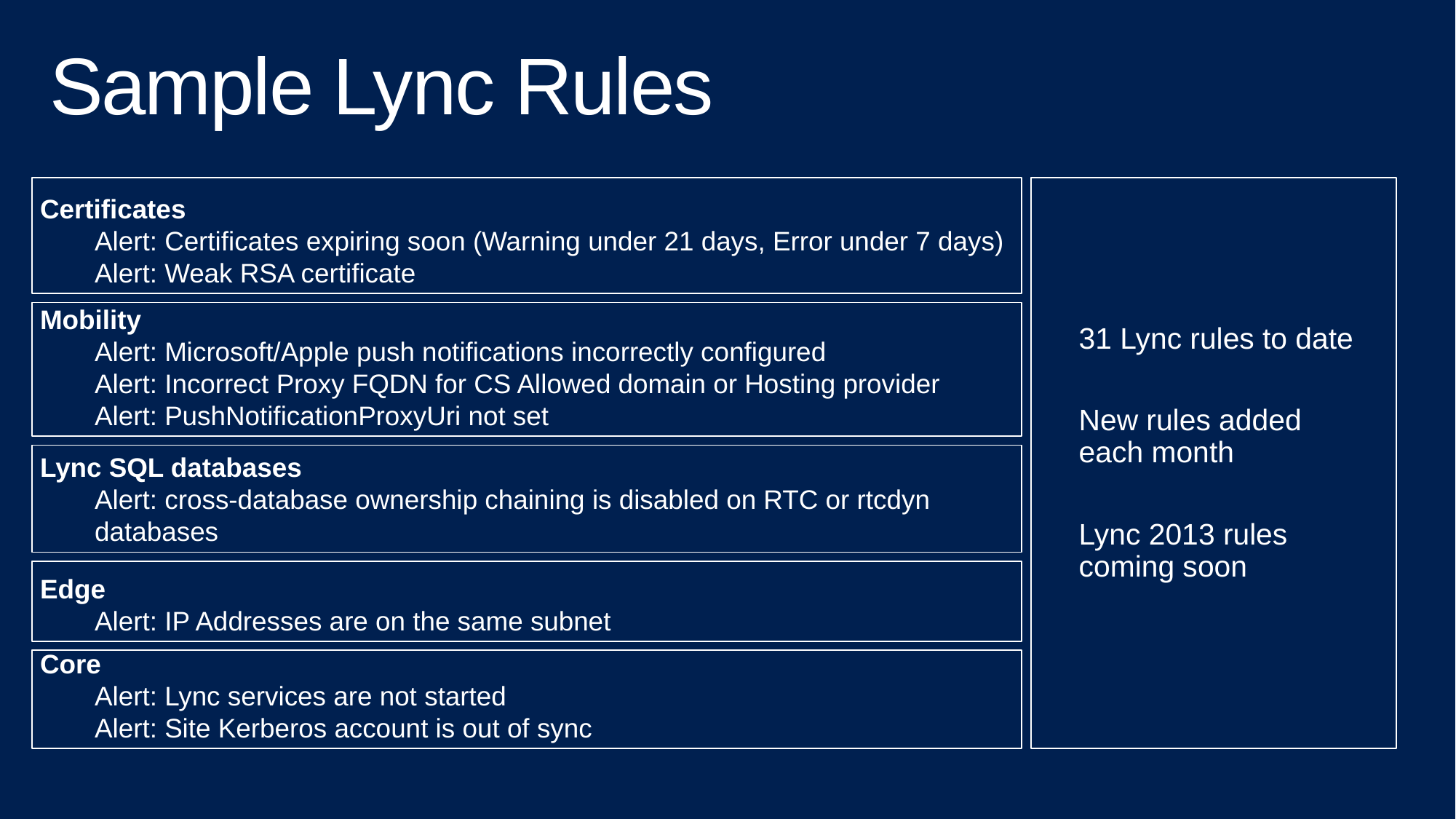

# Sample Lync Rules
Certificates
Alert: Certificates expiring soon (Warning under 21 days, Error under 7 days)
Alert: Weak RSA certificate

31 Lync rules to date

New rules added each month

Lync 2013 rules coming soon

Mobility
Alert: Microsoft/Apple push notifications incorrectly configured
Alert: Incorrect Proxy FQDN for CS Allowed domain or Hosting provider
Alert: PushNotificationProxyUri not set
Lync SQL databases
Alert: cross-database ownership chaining is disabled on RTC or rtcdyn databases
Edge
Alert: IP Addresses are on the same subnet
Core
Alert: Lync services are not started
Alert: Site Kerberos account is out of sync